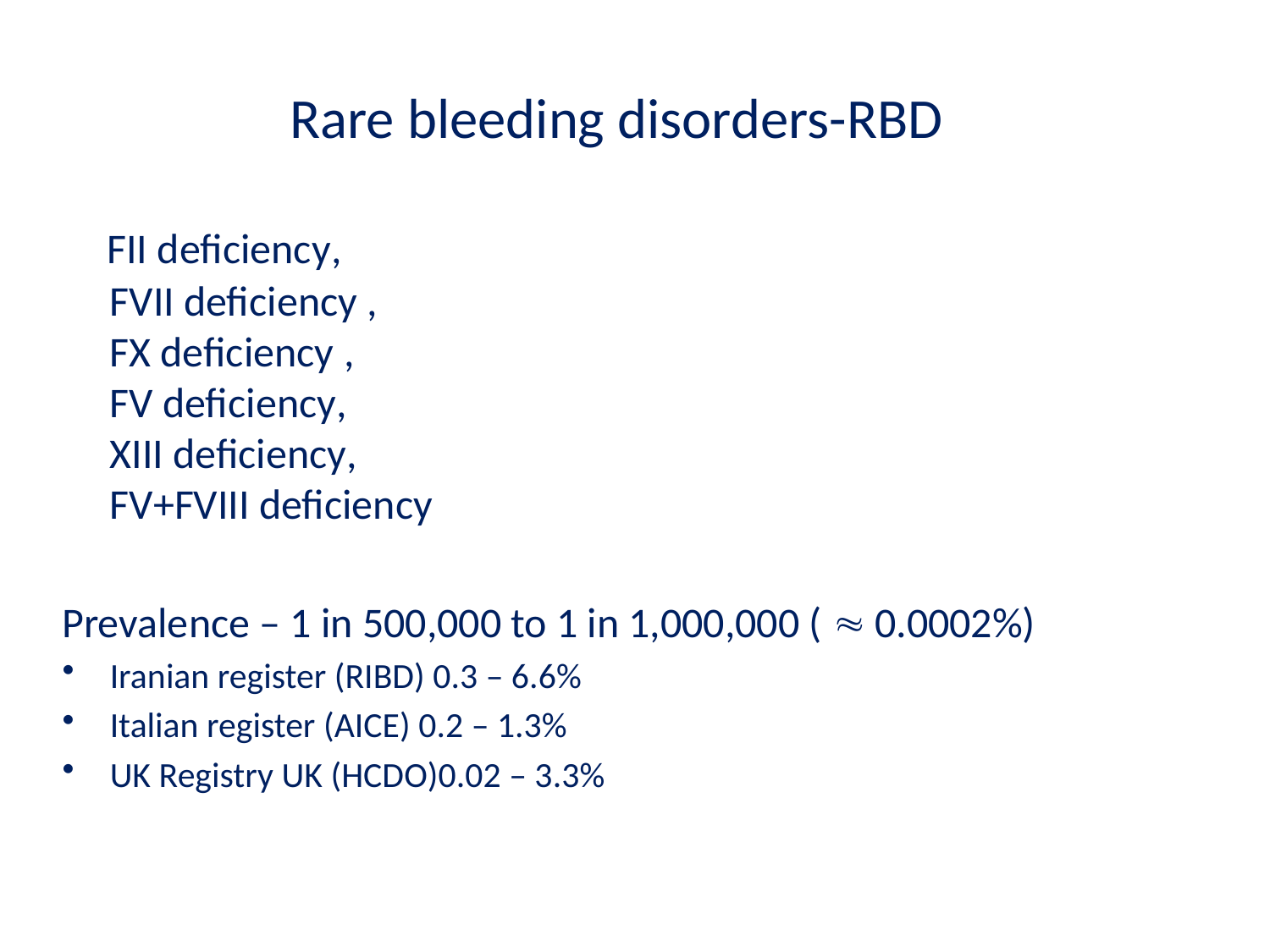

Rare bleeding disorders-RBD
    FII deficiency,
FVII deficiency ,
FX deficiency ,
FV deficiency,
XIII deficiency,
FV+FVIII deficiency

Prevalence – 1 in 500,000 to 1 in 1,000,000 ( ≈ 0.0002%)
Iranian register (RIBD) 0.3 – 6.6%
Italian register (AICE) 0.2 – 1.3%
UK Registry UK (HCDO)0.02 – 3.3%